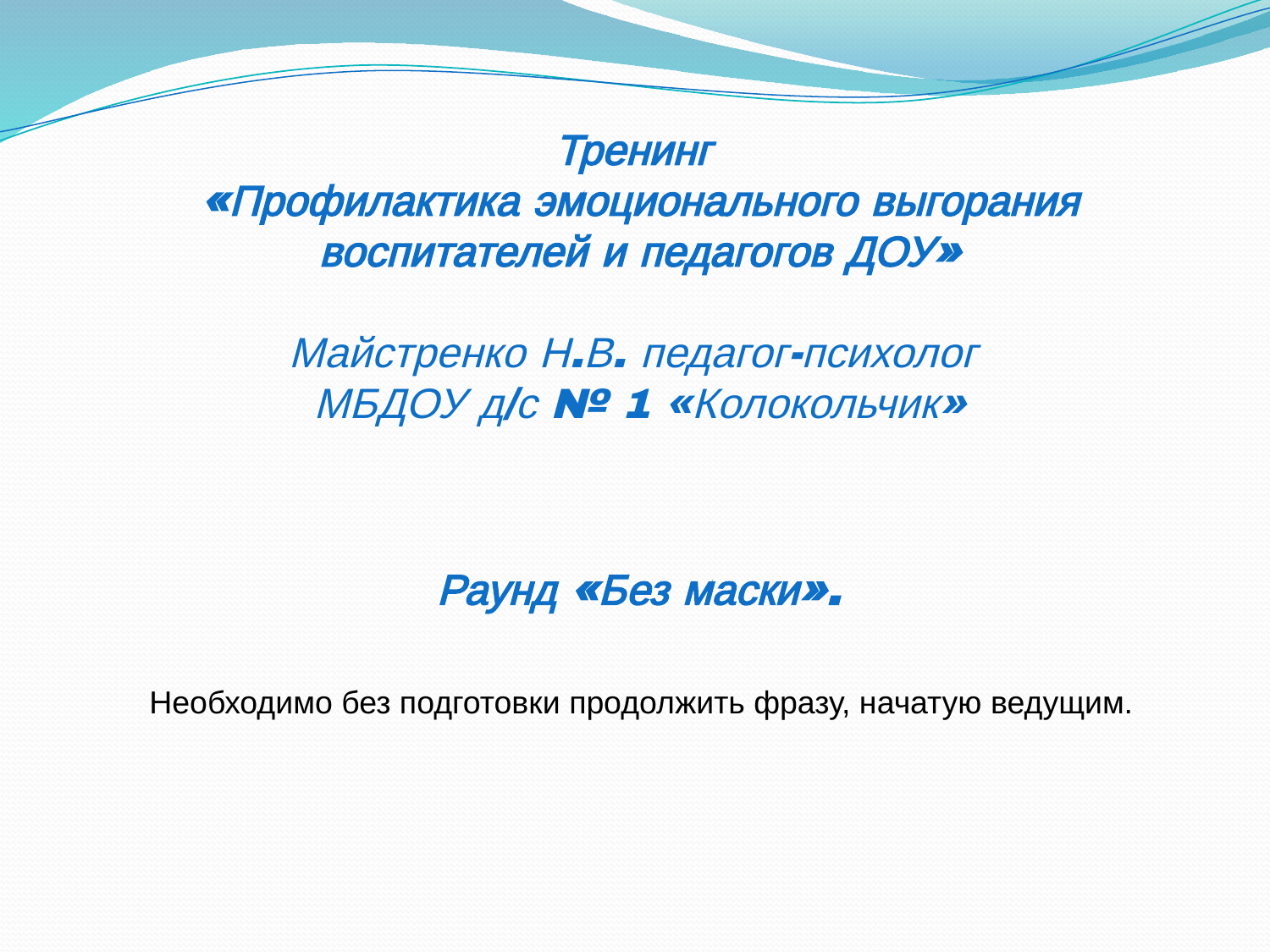

Тренинг
«Профилактика эмоционального выгорания воспитателей и педагогов ДОУ»

Майстренко Н.В. педагог-психолог
МБДОУ д/с № 1 «Колокольчик»
Раунд «Без маски».

Необходимо без подготовки продолжить фразу, начатую ведущим.